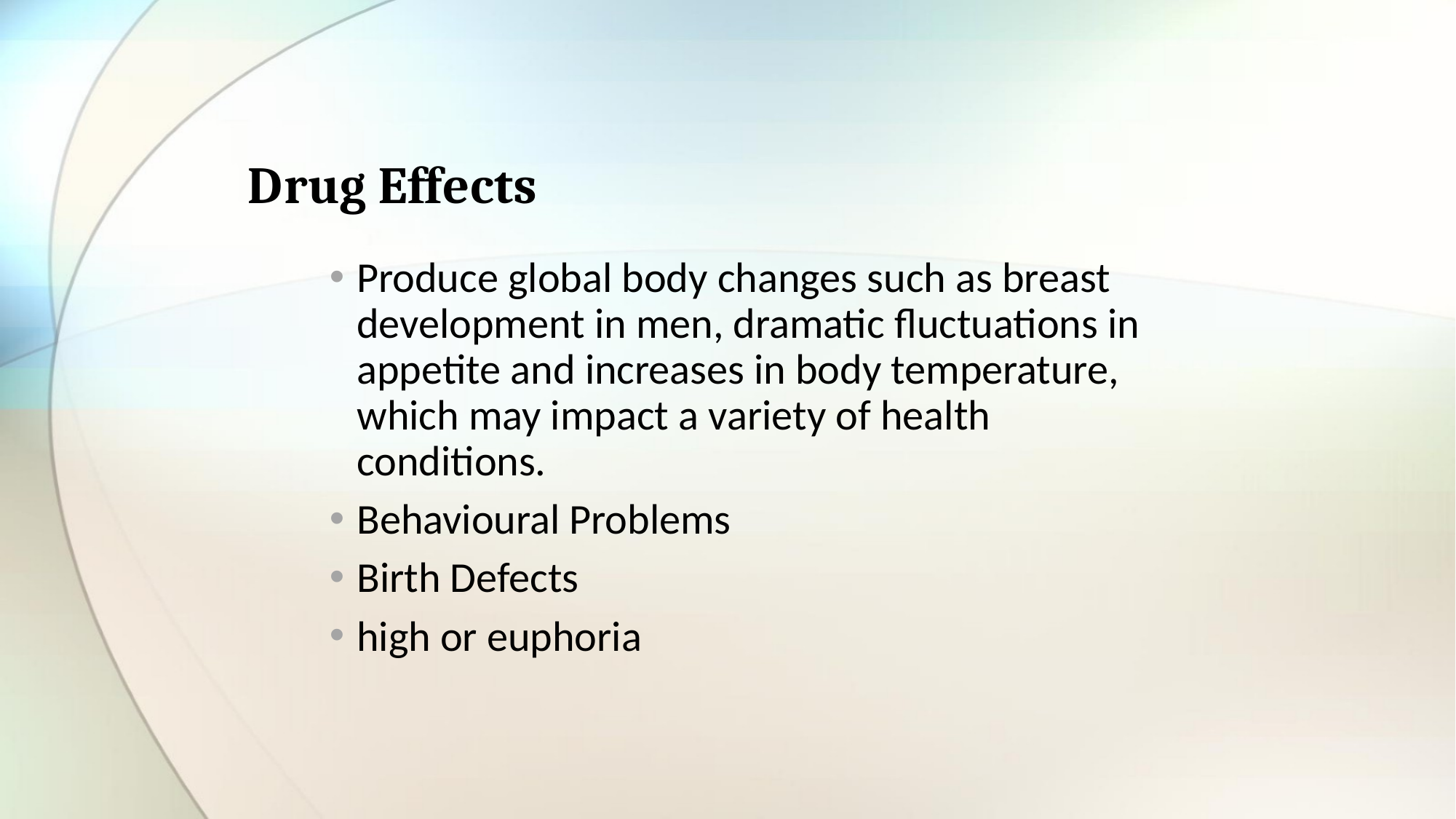

# Drug Effects
Produce global body changes such as breast development in men, dramatic fluctuations in appetite and increases in body temperature, which may impact a variety of health conditions.
Behavioural Problems
Birth Defects
high or euphoria